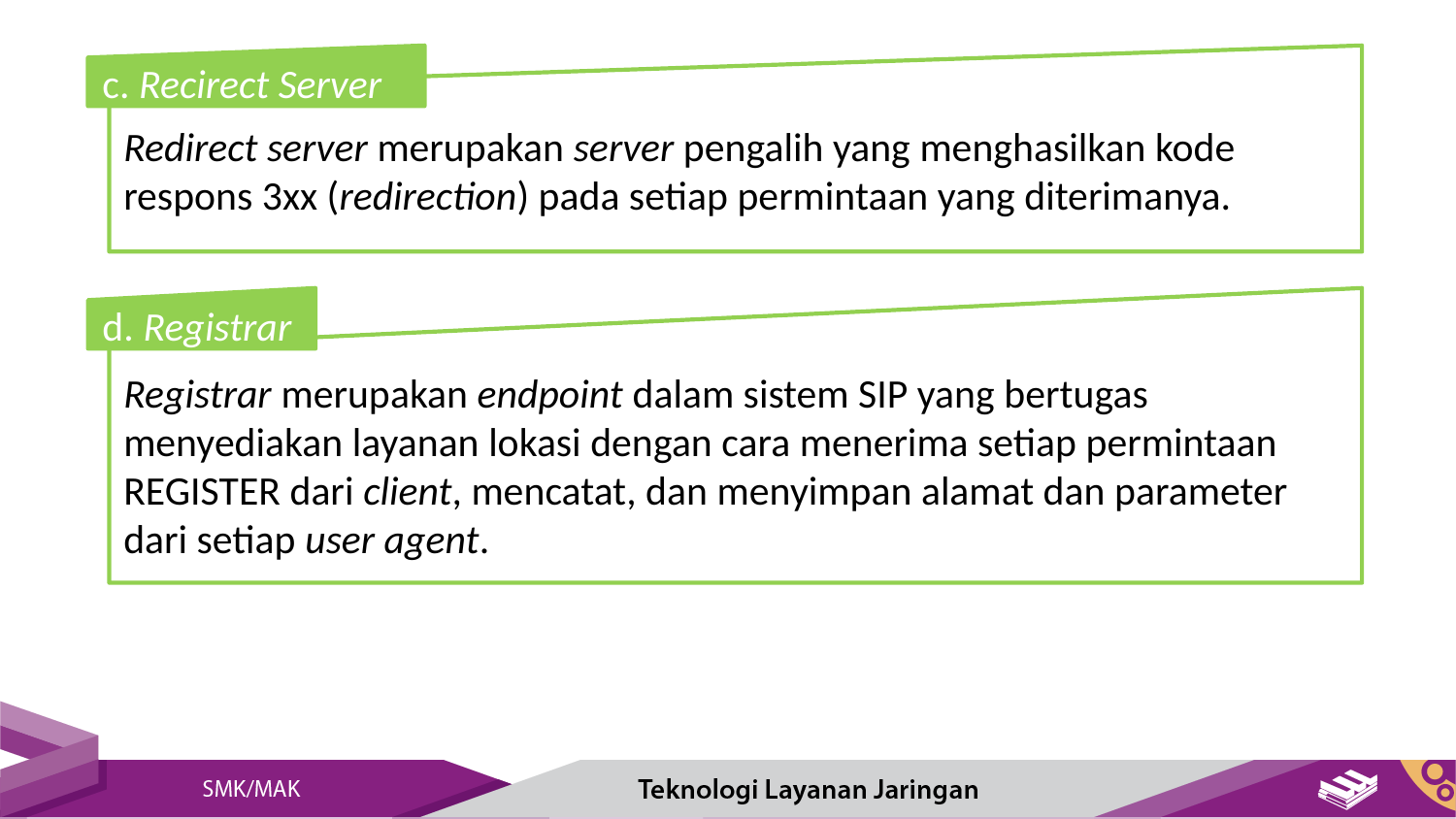

c. Recirect Server
Redirect server merupakan server pengalih yang menghasilkan kode respons 3xx (redirection) pada setiap permintaan yang diterimanya.
d. Registrar
Registrar merupakan endpoint dalam sistem SIP yang bertugas menyediakan layanan lokasi dengan cara menerima setiap permintaan REGISTER dari client, mencatat, dan menyimpan alamat dan parameter dari setiap user agent.